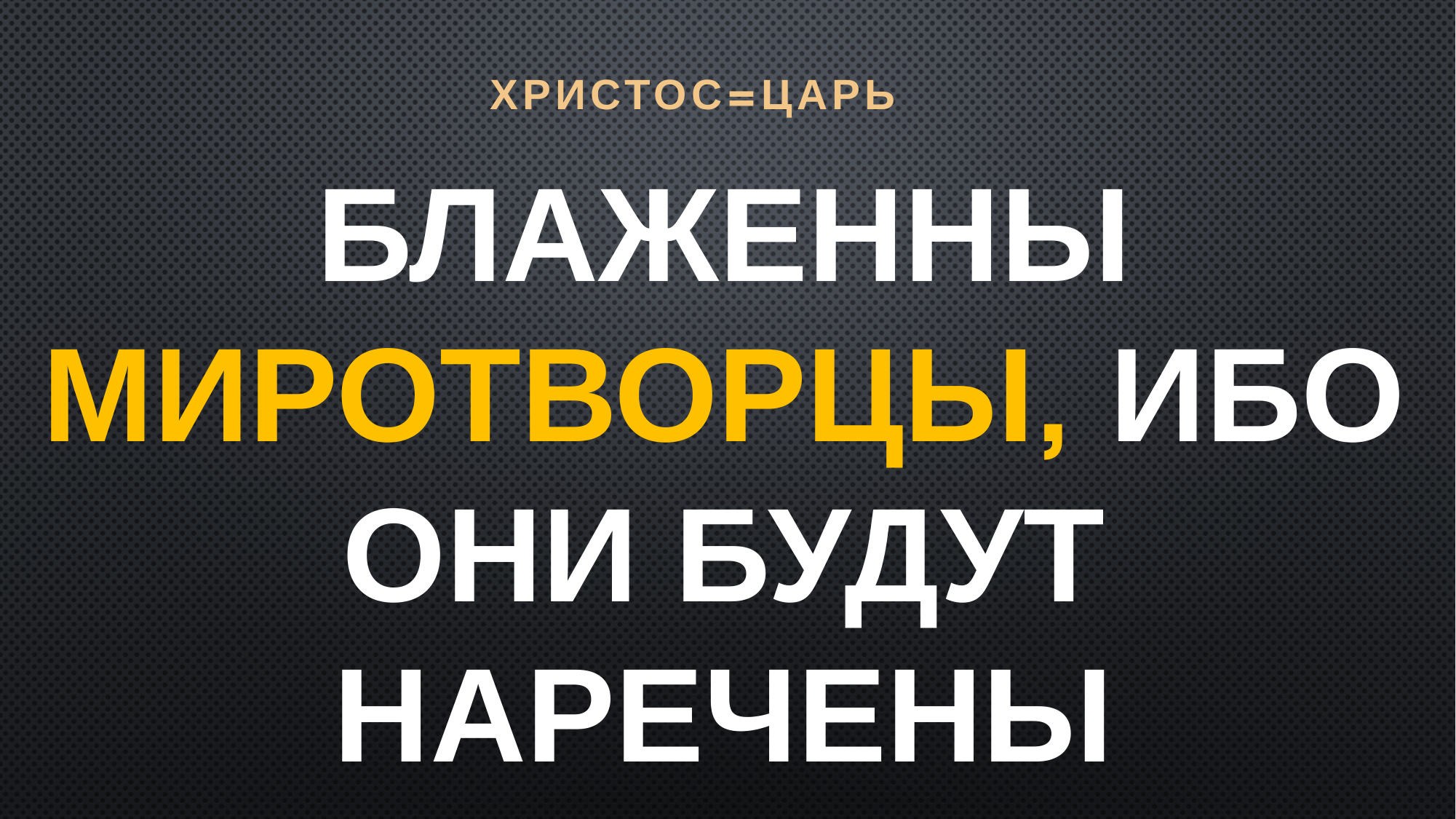

ХРИСТОС=ЦАРЬ
Блаженны миротворцы, ибо они будут наречены сынами Божиими.